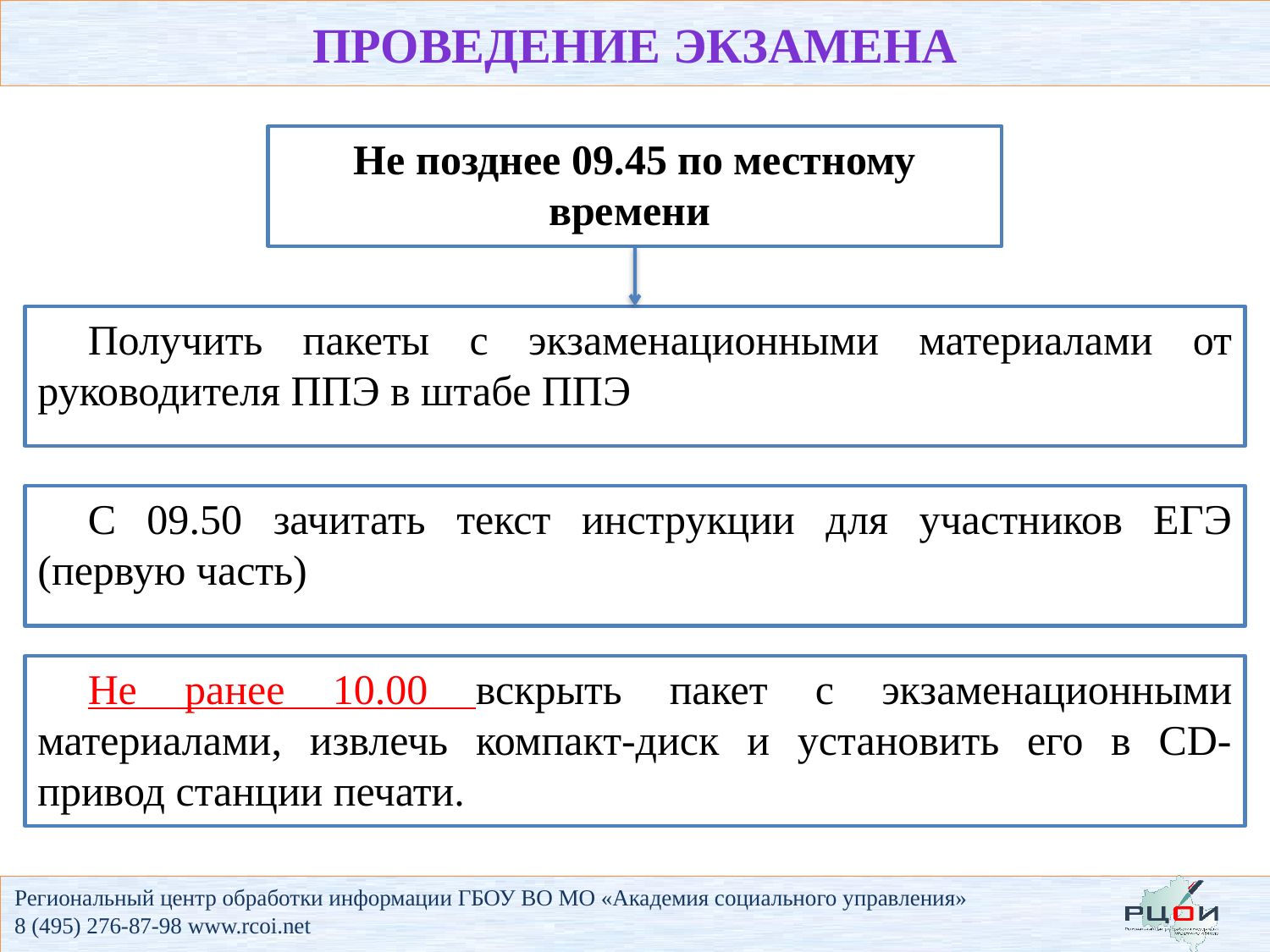

проведение экзамена
Не позднее 09.45 по местному времени
Получить пакеты с экзаменационными материалами от руководителя ППЭ в штабе ППЭ
С 09.50 зачитать текст инструкции для участников ЕГЭ (первую часть)
Не ранее 10.00 вскрыть пакет с экзаменационными материалами, извлечь компакт-диск и установить его в CD-привод станции печати.